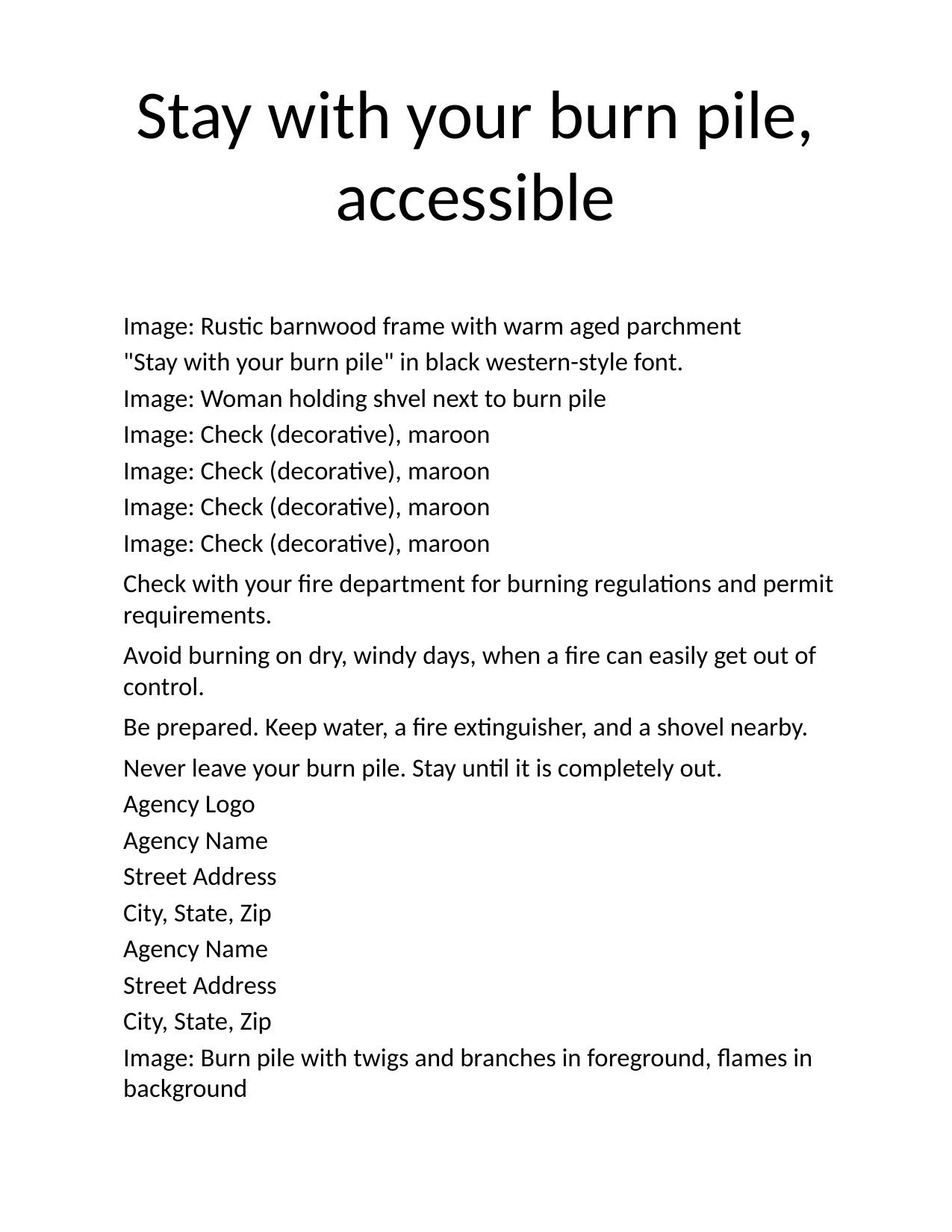

# Stay with your burn pile, accessible
Image: Rustic barnwood frame with warm aged parchment
"Stay with your burn pile" in black western-style font.
Image: Woman holding shvel next to burn pile
Image: Check (decorative), maroon
Image: Check (decorative), maroon
Image: Check (decorative), maroon
Image: Check (decorative), maroon
Check with your fire department for burning regulations and permit requirements.
Avoid burning on dry, windy days, when a fire can easily get out of control.
Be prepared. Keep water, a fire extinguisher, and a shovel nearby.
Never leave your burn pile. Stay until it is completely out.
Agency Logo
Agency Name
Street Address
City, State, Zip
Agency Name
Street Address
City, State, Zip
Image: Burn pile with twigs and branches in foreground, flames in background